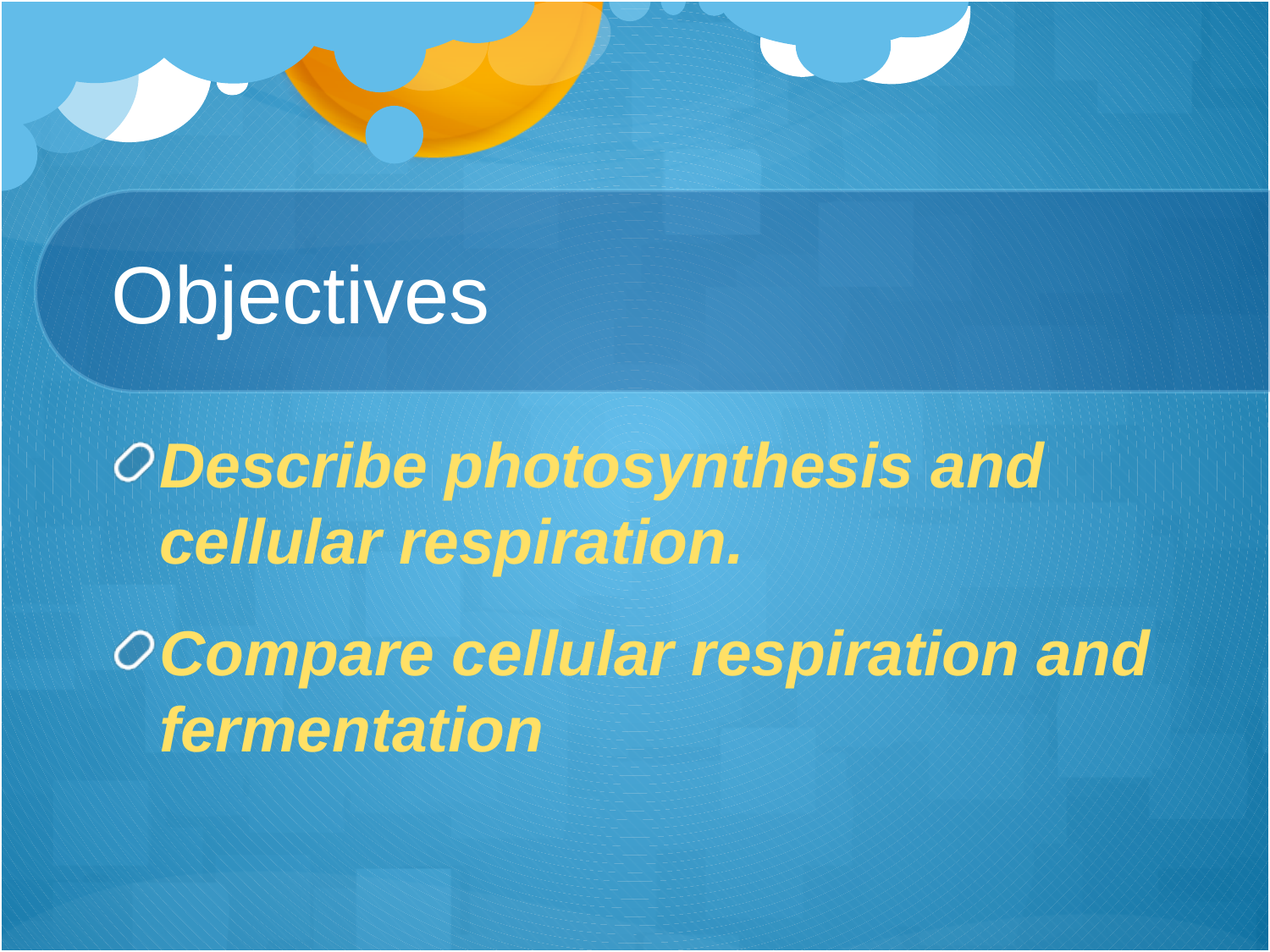

# Objectives
Describe photosynthesis and cellular respiration.
Compare cellular respiration and fermentation